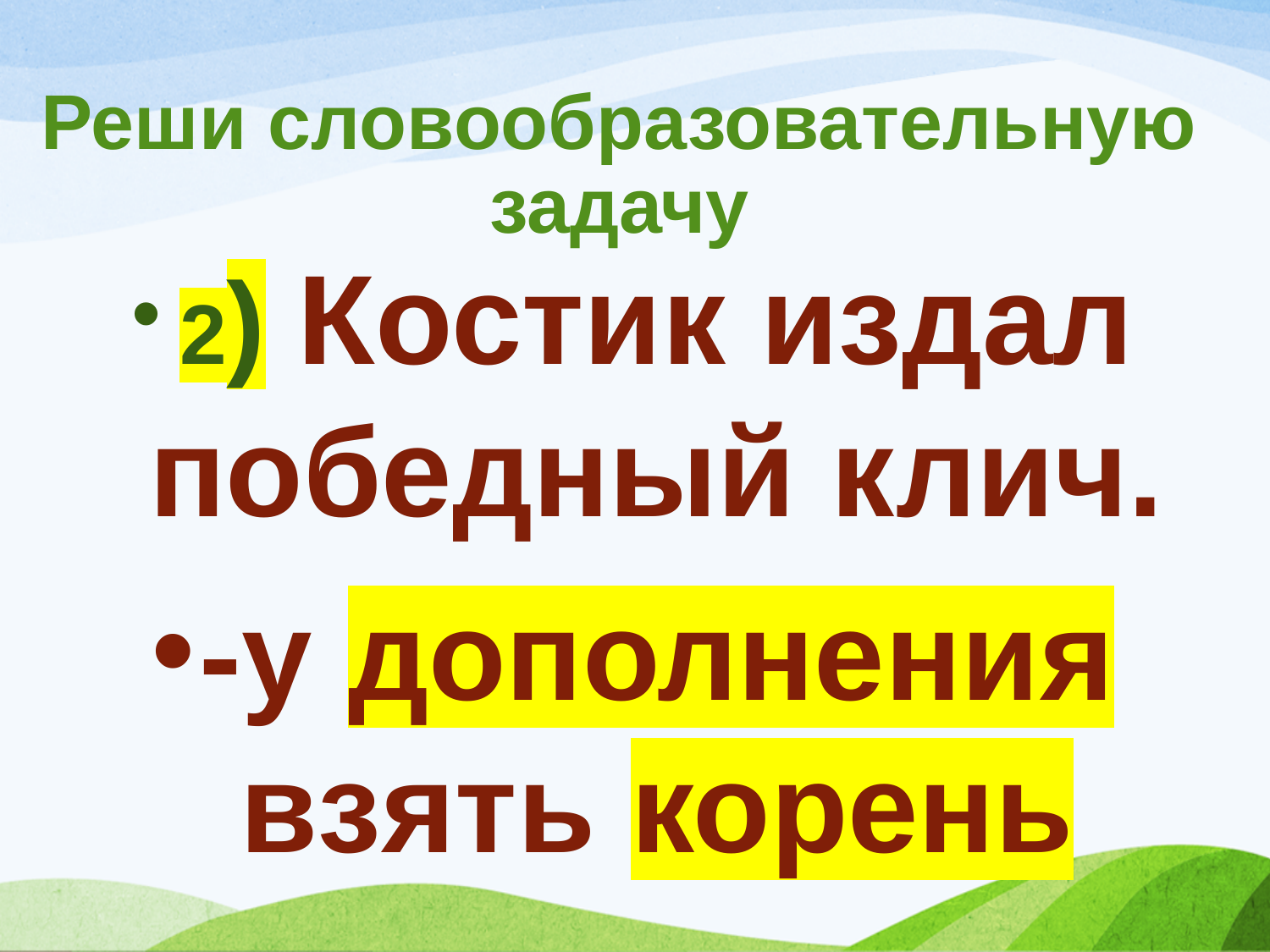

# Реши словообразовательную задачу
2) Костик издал победный клич.
-у дополнения взять корень